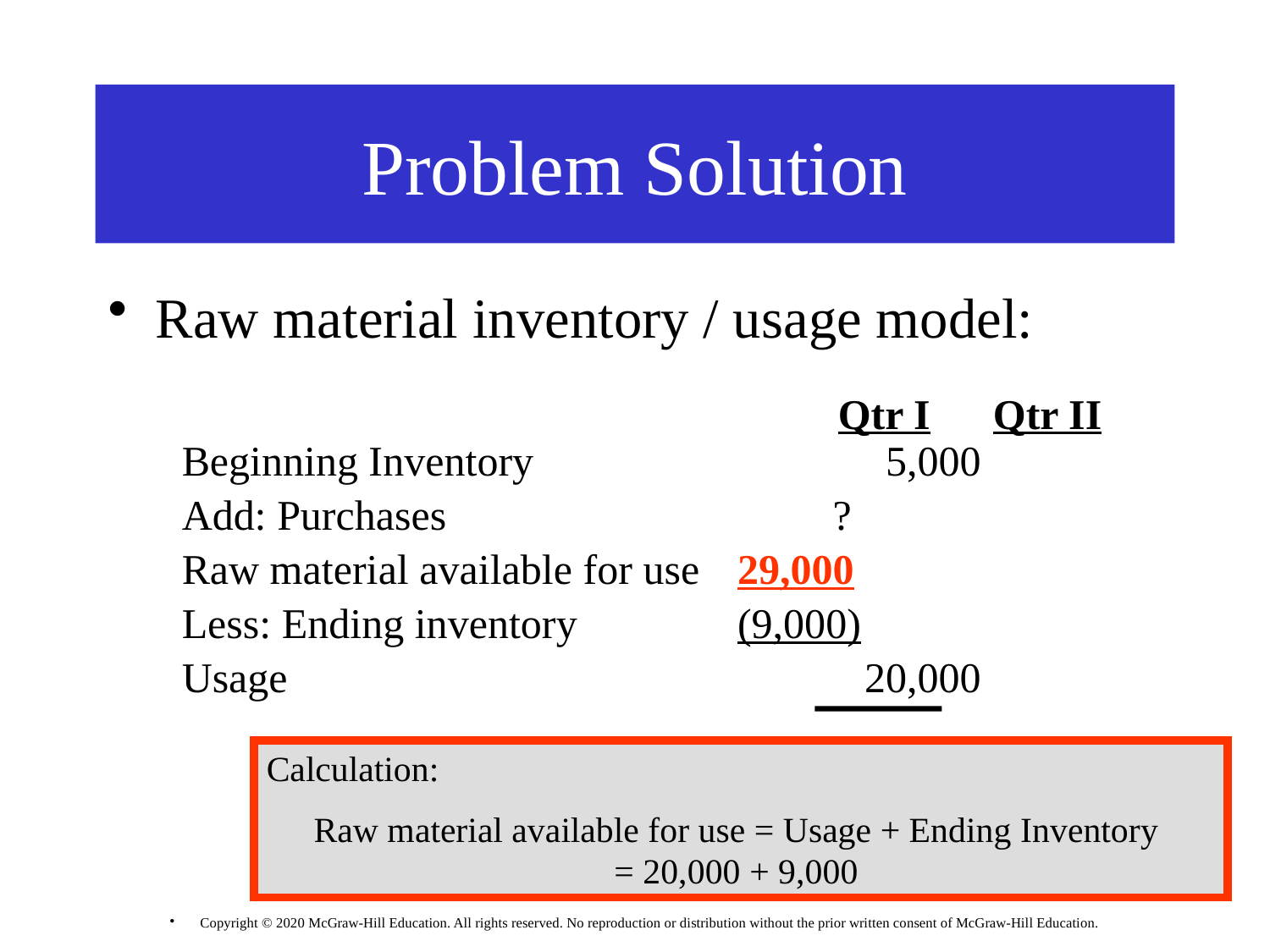

# Problem Solution
Raw material inventory / usage model:
Qtr I
  Qtr II
Beginning Inventory			  5,000
Add: Purchases			         ?
Raw material available for use	29,000
Less: Ending inventory	            (9,000)
Usage					20,000

Calculation:
Raw material available for use = Usage + Ending Inventory
= 20,000 + 9,000